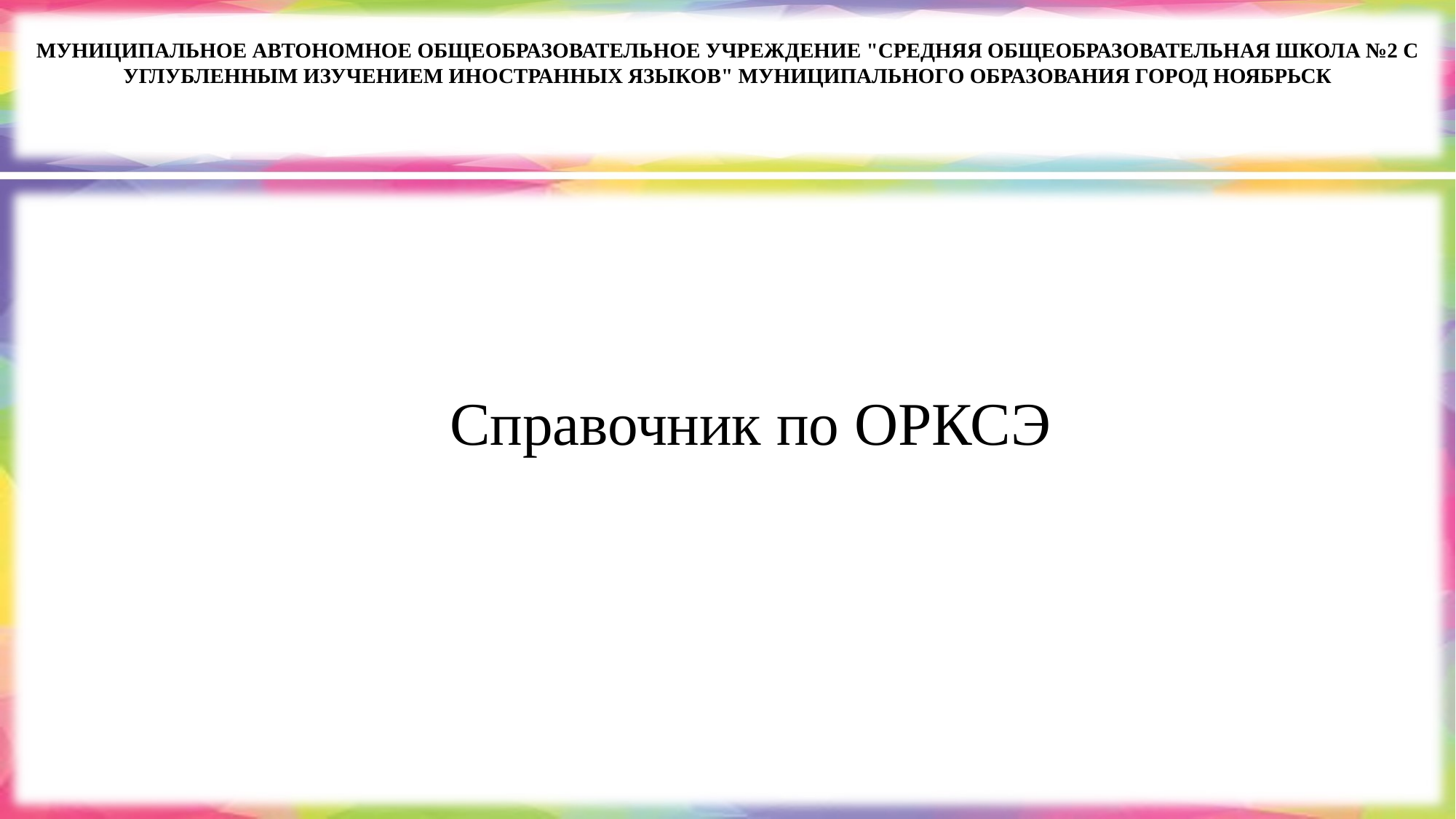

МУНИЦИПАЛЬНОЕ АВТОНОМНОЕ ОБЩЕОБРАЗОВАТЕЛЬНОЕ УЧРЕЖДЕНИЕ "СРЕДНЯЯ ОБЩЕОБРАЗОВАТЕЛЬНАЯ ШКОЛА №2 С УГЛУБЛЕННЫМ ИЗУЧЕНИЕМ ИНОСТРАННЫХ ЯЗЫКОВ" МУНИЦИПАЛЬНОГО ОБРАЗОВАНИЯ ГОРОД НОЯБРЬСК
Справочник по ОРКСЭ